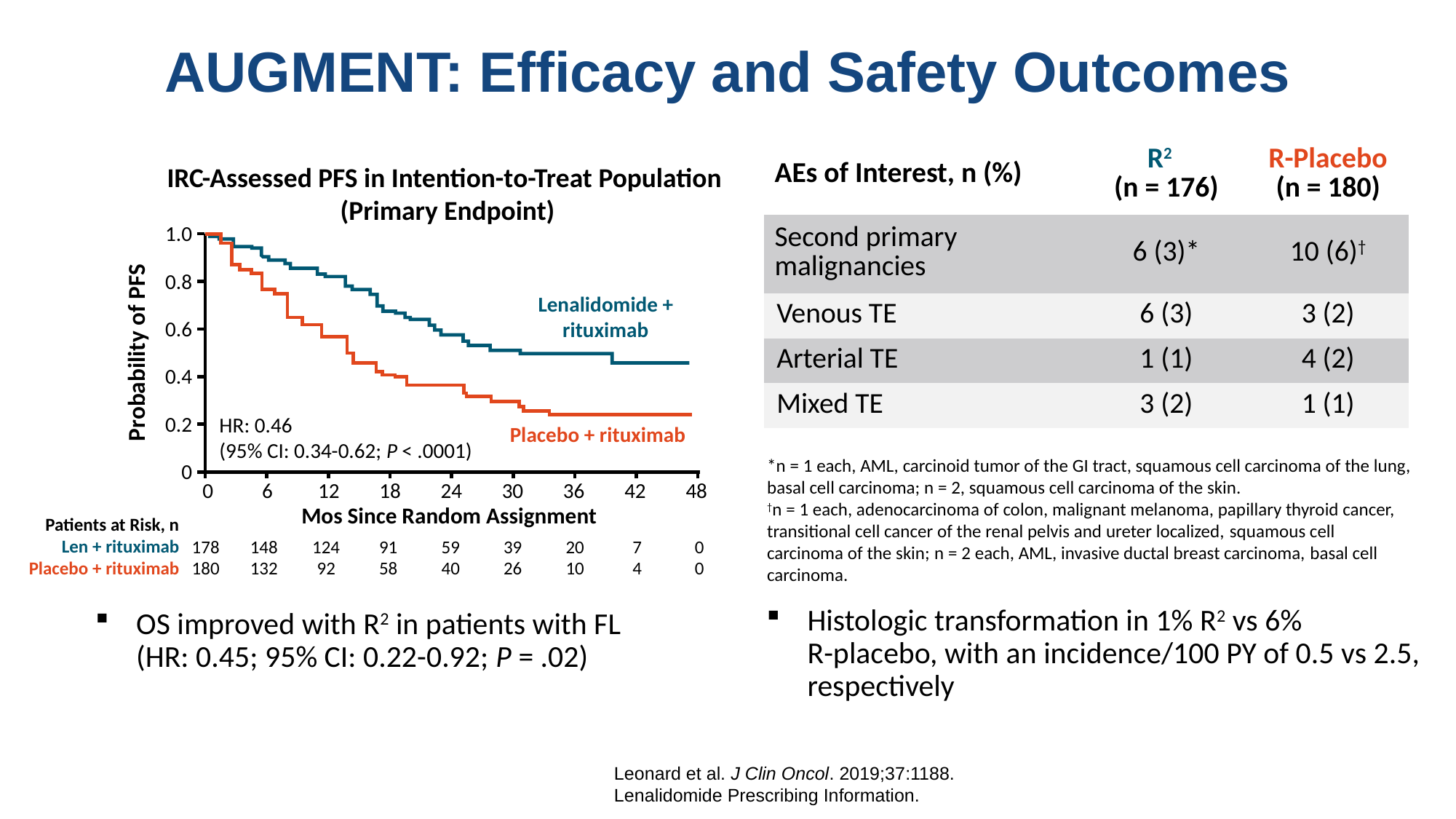

# AUGMENT: Efficacy and Safety Outcomes
| AEs of Interest, n (%) | R2  (n = 176) | R-Placebo (n = 180) |
| --- | --- | --- |
| Second primary malignancies | 6 (3)\* | 10 (6)† |
| Venous TE | 6 (3) | 3 (2) |
| Arterial TE | 1 (1) | 4 (2) |
| Mixed TE | 3 (2) | 1 (1) |
IRC-Assessed PFS in Intention-to-Treat Population
(Primary Endpoint)
1.0

0.8
Lenalidomide + rituximab
0.6
Probability of PFS
0.4
0.2
HR: 0.46
(95% CI: 0.34-0.62; P < .0001)
Placebo + rituximab
*n = 1 each, AML, carcinoid tumor of the GI tract, squamous cell carcinoma of the lung, basal cell carcinoma; n = 2, squamous cell carcinoma of the skin.
†n = 1 each, adenocarcinoma of colon, malignant melanoma, papillary thyroid cancer, transitional cell cancer of the renal pelvis and ureter localized, squamous cell carcinoma of the skin; n = 2 each, AML, invasive ductal breast carcinoma, basal cell carcinoma.
0
0
6
12
18
24
30
36
42
48
Mos Since Random Assignment
Patients at Risk, n
Len + rituximab
Placebo + rituximab
178
180
148
132
124
92
91
58
59
40
39
26
20
10
7
4
0
0
Histologic transformation in 1% R2 vs 6%
R-placebo, with an incidence/100 PY of 0.5 vs 2.5, respectively

OS improved with R2 in patients with FL (HR: 0.45; 95% CI: 0.22-0.92; P = .02)

Leonard et al. J Clin Oncol. 2019;37:1188.
Lenalidomide Prescribing Information.